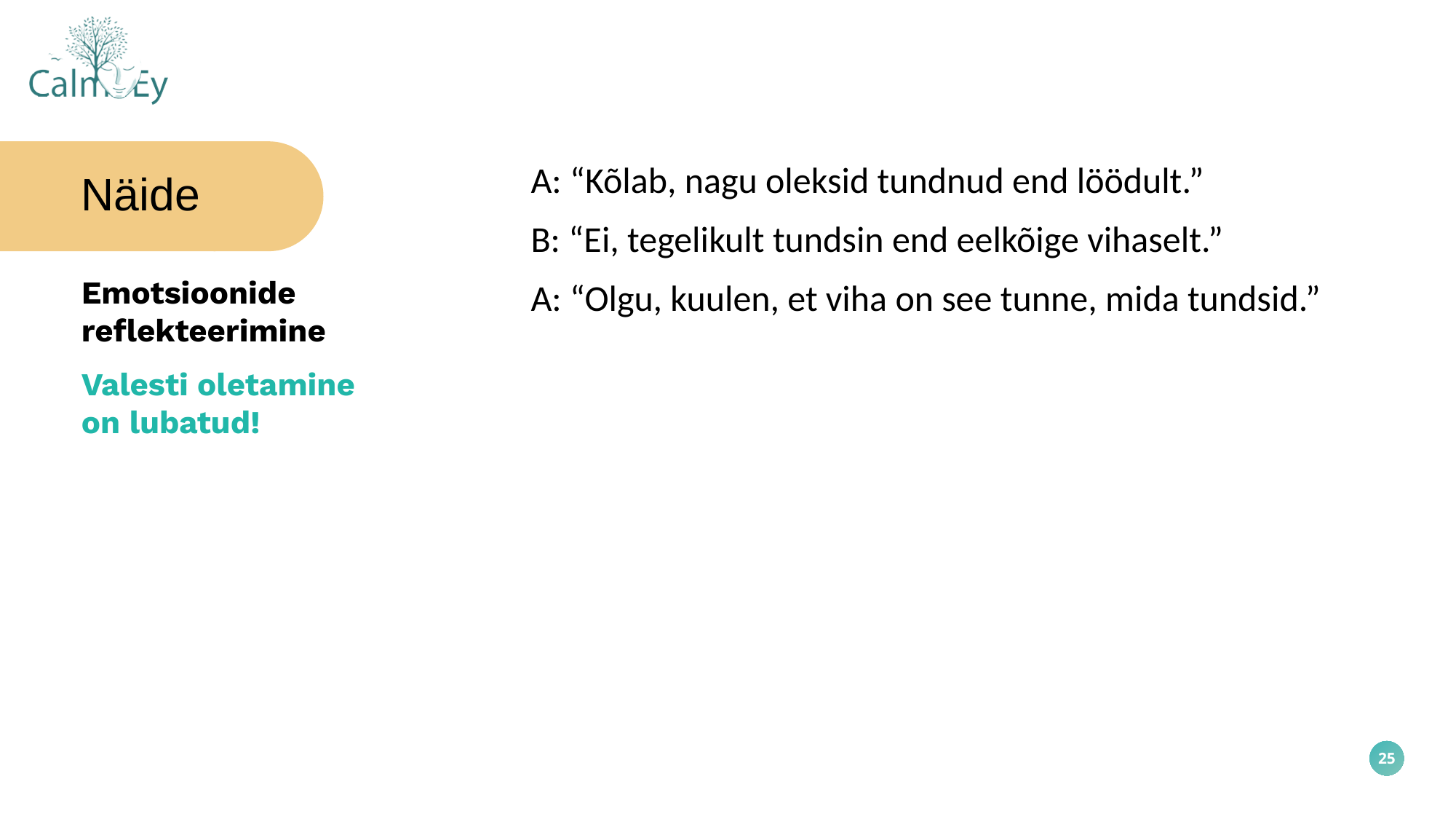

A: “Kõlab, nagu oleksid tundnud end löödult.”
B: “Ei, tegelikult tundsin end eelkõige vihaselt.”
A: “Olgu, kuulen, et viha on see tunne, mida tundsid.”
Näide
Emotsioonide reflekteerimine
Valesti oletamine
on lubatud!